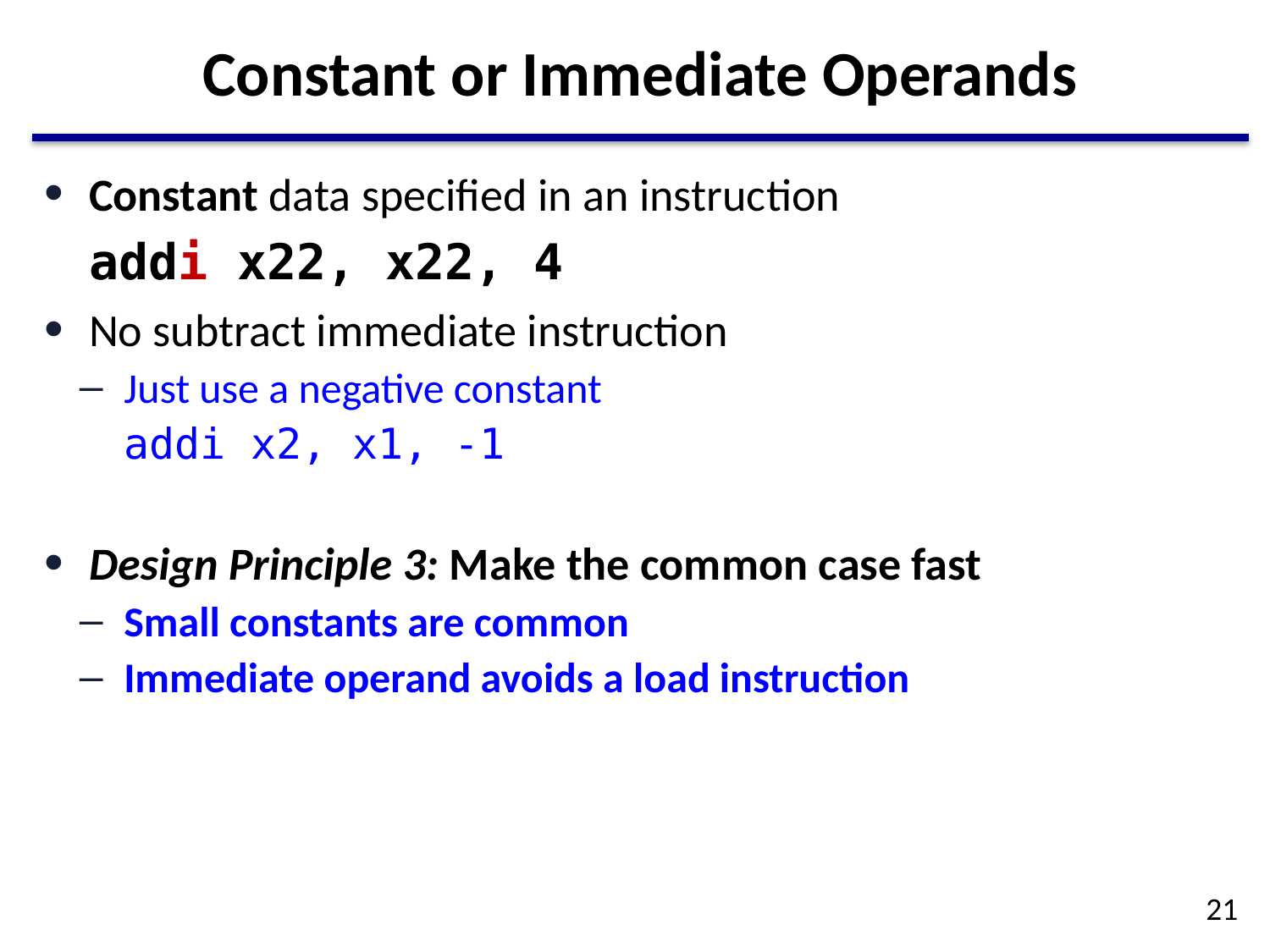

# Constant or Immediate Operands
Constant data specified in an instruction
	addi x22, x22, 4
No subtract immediate instruction
Just use a negative constant
	addi x2, x1, -1

Design Principle 3: Make the common case fast
Small constants are common
Immediate operand avoids a load instruction
21